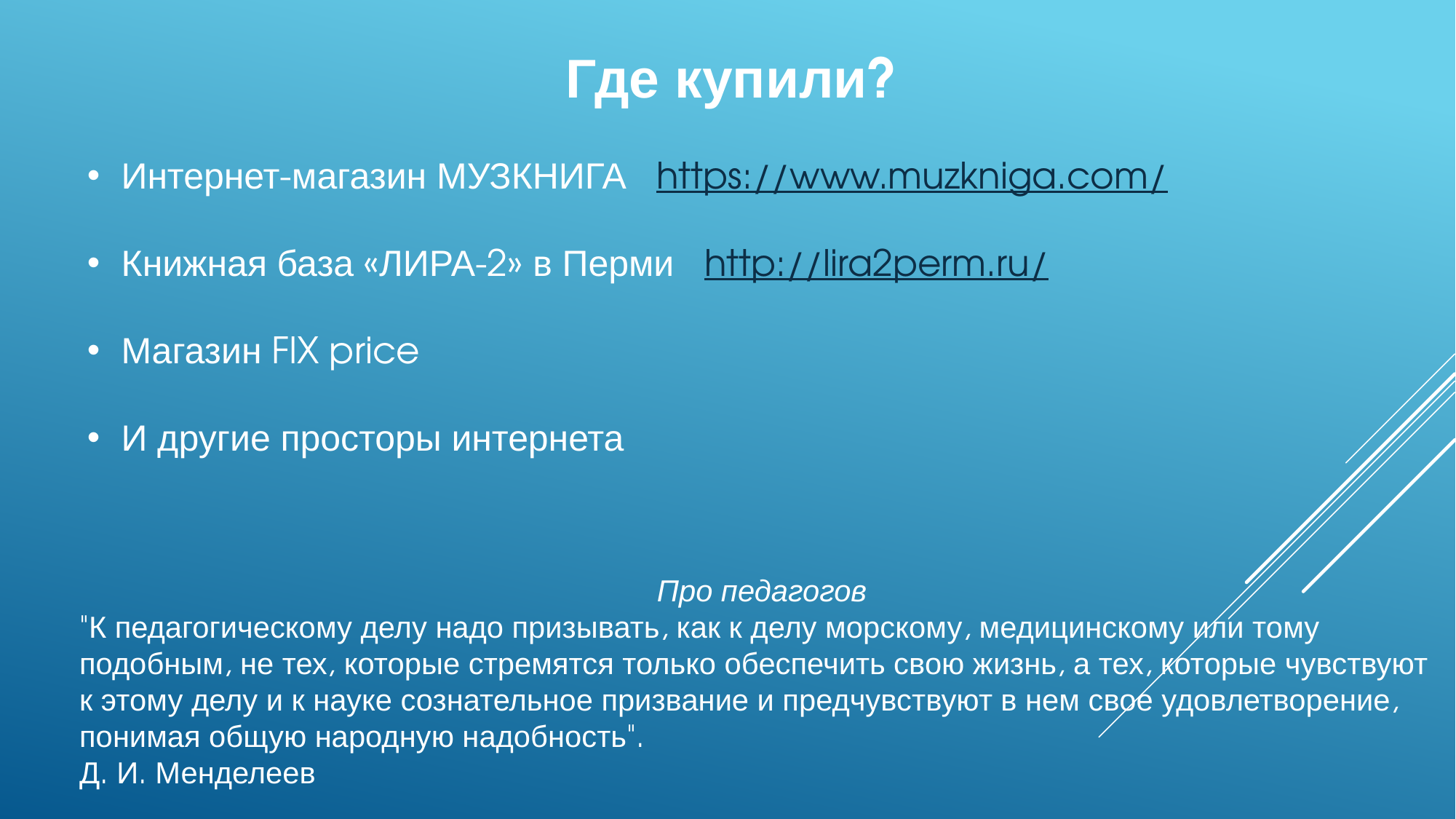

Где купили?

Интернет-магазин МУЗКНИГА   https://www.muzkniga.com/

Книжная база «ЛИРА-2» в Перми   http://lira2perm.ru/

Магазин FIX price

И другие просторы интернета

Про педагогов
"К педагогическому делу надо призывать, как к делу морскому, медицинскому или тому подобным, не тех, которые стремятся только обеспечить свою жизнь, а тех, которые чувствуют к этому делу и к науке сознательное призвание и предчувствуют в нем свое удовлетворение, понимая общую народную надобность".
Д. И. Менделеев